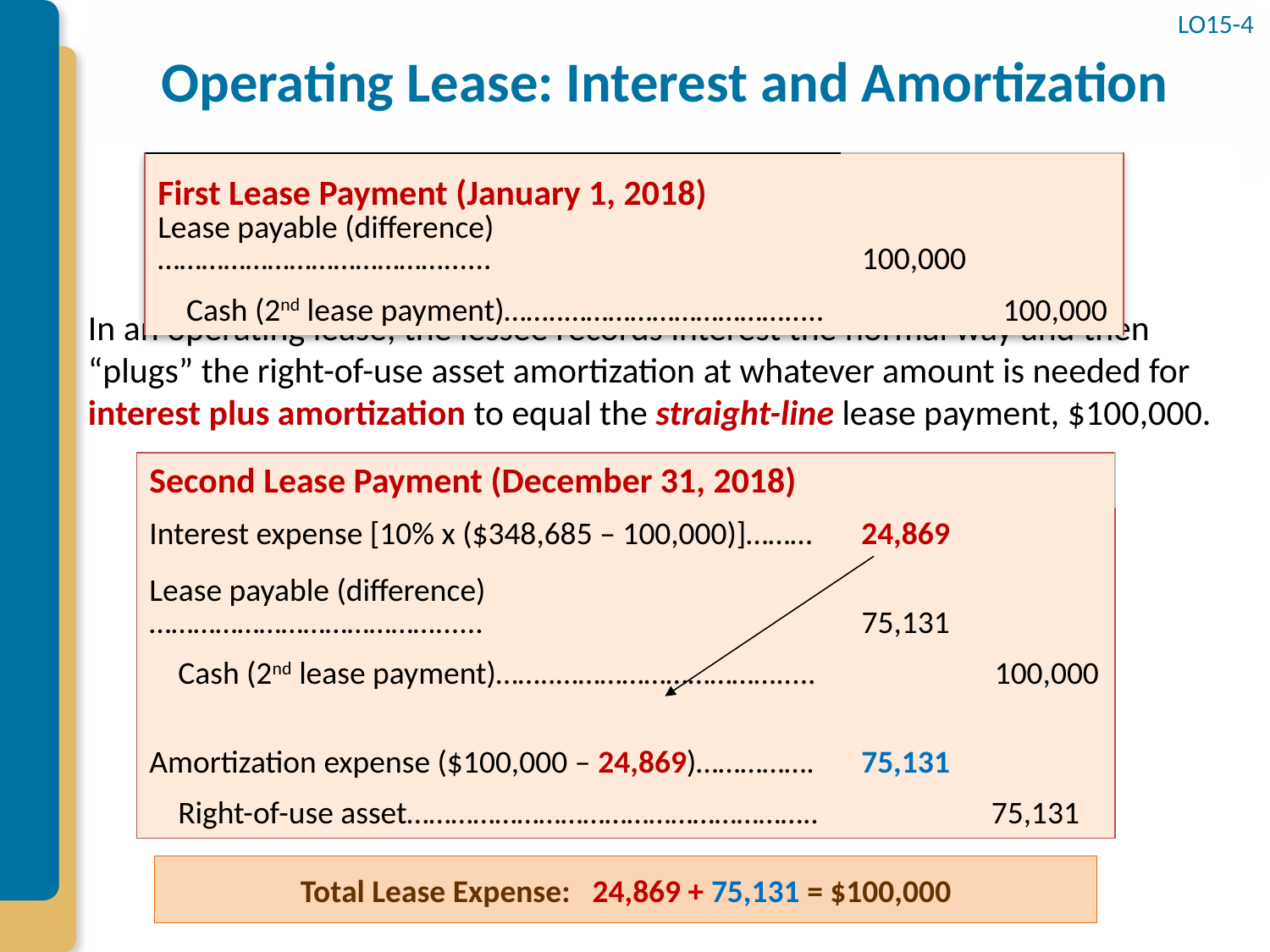

LO15-4
# Operating Lease: Interest and Amortization
| First Lease Payment (January 1, 2018) Lease payable (difference)…………………………………...... | 100,000 |  |
| --- | --- | --- |
| Cash (2nd lease payment)……..…………………………..... |  | 100,000 |
In an operating lease, the lessee records interest the normal way and then “plugs” the right-of-use asset amortization at whatever amount is needed for interest plus amortization to equal the straight-line lease payment, $100,000.
| Second Lease Payment (December 31, 2018) |  |  |
| --- | --- | --- |
| Interest expense [10% x ($348,685 – 100,000)]……… | 24,869 |  |
| Lease payable (difference)…………………………………...... | 75,131 |  |
| Cash (2nd lease payment)……..…………………………..... |  | 100,000 |
| Amortization expense ($100,000 – 24,869)……………. | 75,131 |  |
| Right-of-use asset……………………………………………….. |  | 75,131 |

Total Lease Expense:   24,869 + 75,131 = $100,000